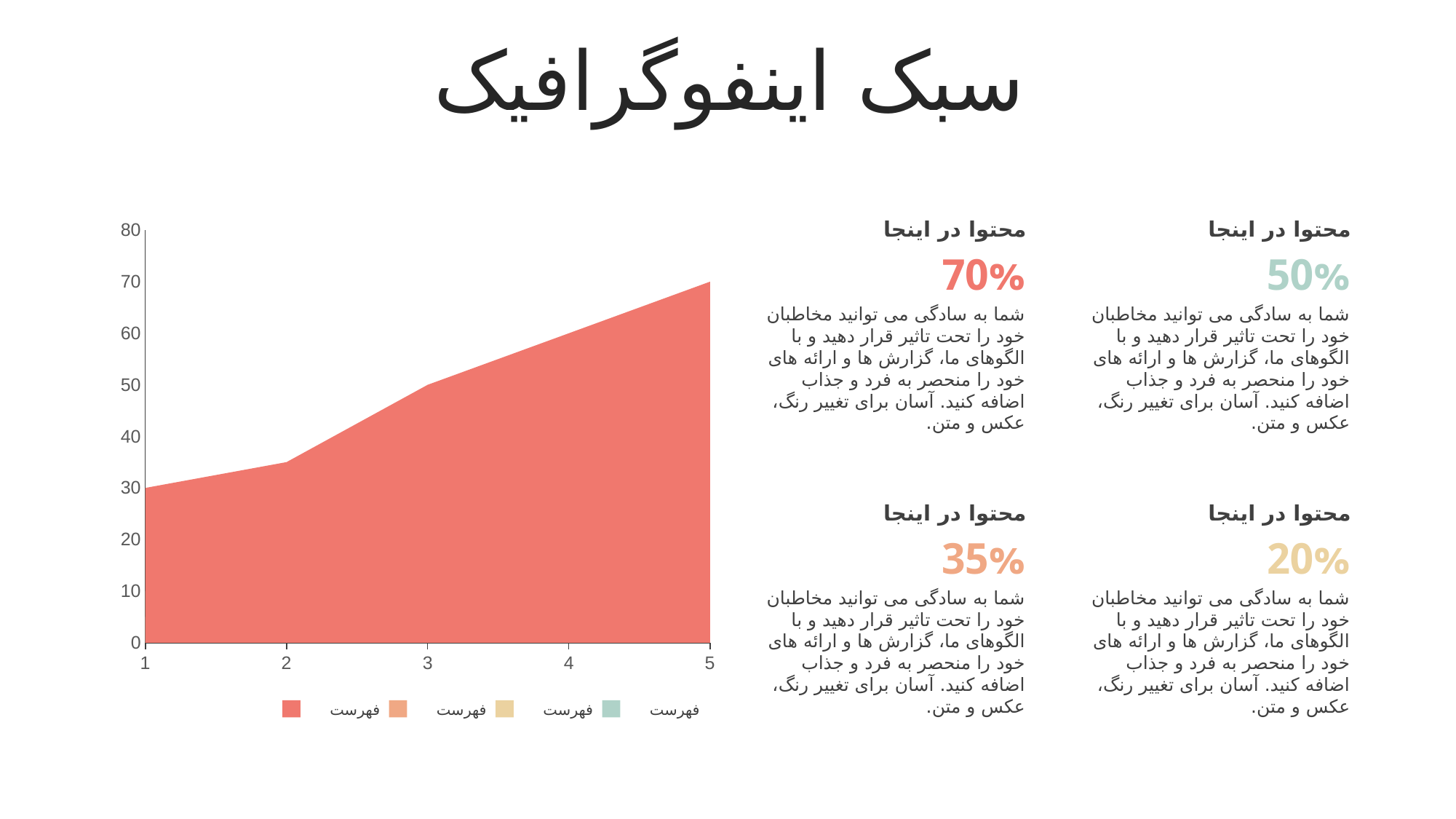

سبک اینفوگرافیک
محتوا در اینجا
70%
شما به سادگی می توانید مخاطبان خود را تحت تاثیر قرار دهید و با الگوهای ما، گزارش ها و ارائه های خود را منحصر به فرد و جذاب اضافه کنید. آسان برای تغییر رنگ، عکس و متن.
محتوا در اینجا
50%
شما به سادگی می توانید مخاطبان خود را تحت تاثیر قرار دهید و با الگوهای ما، گزارش ها و ارائه های خود را منحصر به فرد و جذاب اضافه کنید. آسان برای تغییر رنگ، عکس و متن.

### Chart

| Category |  |  |  |  |  |
|---|---|---|---|---|---|
محتوا در اینجا
35%
شما به سادگی می توانید مخاطبان خود را تحت تاثیر قرار دهید و با الگوهای ما، گزارش ها و ارائه های خود را منحصر به فرد و جذاب اضافه کنید. آسان برای تغییر رنگ، عکس و متن.
محتوا در اینجا
20%
شما به سادگی می توانید مخاطبان خود را تحت تاثیر قرار دهید و با الگوهای ما، گزارش ها و ارائه های خود را منحصر به فرد و جذاب اضافه کنید. آسان برای تغییر رنگ، عکس و متن.
فهرست

فهرست

فهرست
فهرست